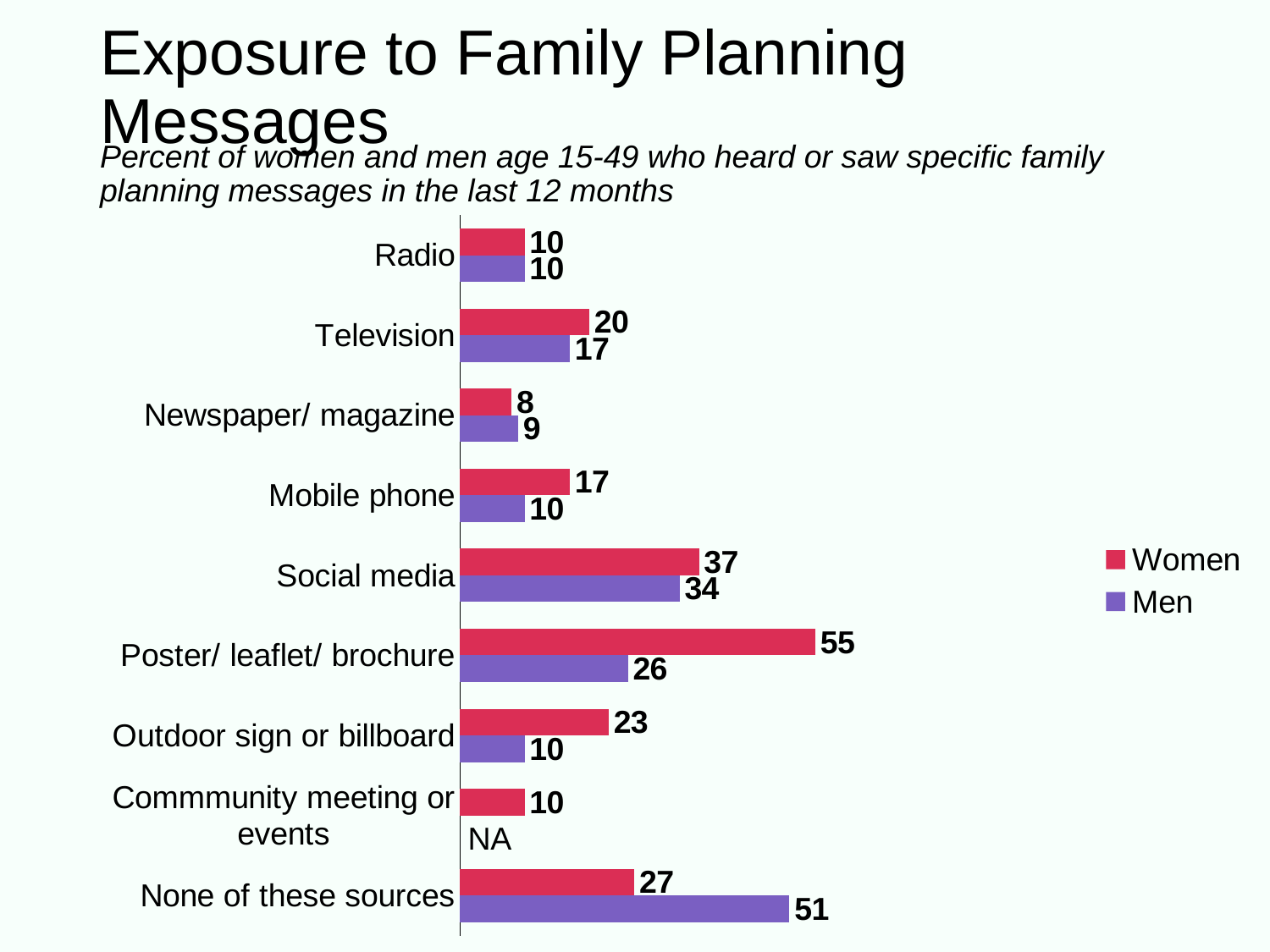

# Exposure to Family Planning Messages
Percent of women and men age 15-49 who heard or saw specific family planning messages in the last 12 months

### Chart

| Category | Men | Women |
|---|---|---|
| None of these sources | 51.0 | 27.0 |
| Commmunity meeting or events | None | 10.0 |
| Outdoor sign or billboard | 10.0 | 23.0 |
| Poster/ leaflet/ brochure | 26.0 | 55.0 |
| Social media | 34.0 | 37.0 |
| Mobile phone | 10.0 | 17.0 |
| Newspaper/ magazine | 9.0 | 8.0 |
| Television | 17.0 | 20.0 |
| Radio | 10.0 | 10.0 |
NA